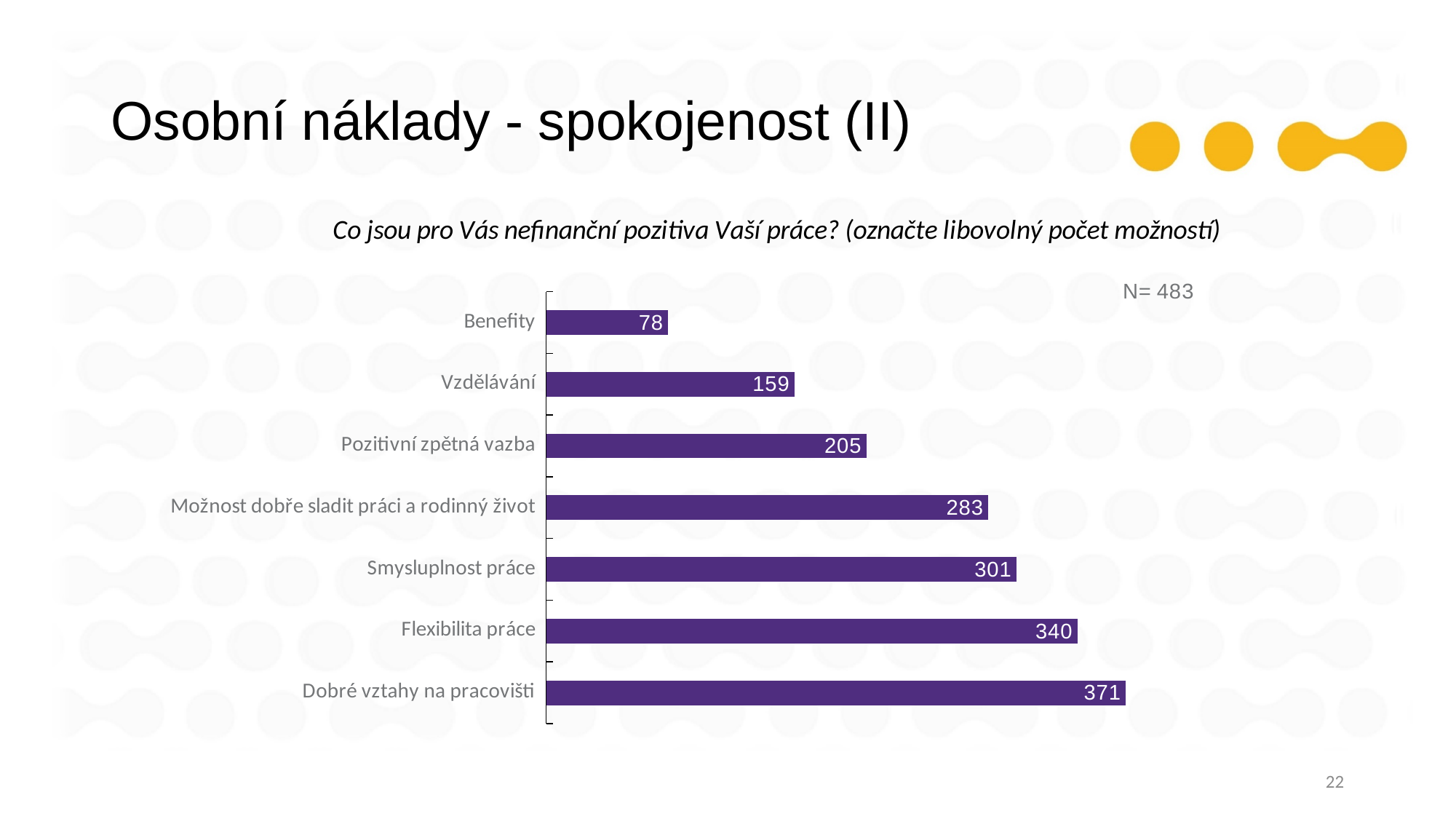

# Osobní náklady - spokojenost (II)

### Chart: Co jsou pro Vás nefinanční pozitiva Vaší práce? (označte libovolný počet možností)

| Category | Total |
|---|---|
| Dobré vztahy na pracovišti | 371.0 |
| Flexibilita práce | 340.0 |
| Smysluplnost práce | 301.0 |
| Možnost dobře sladit práci a rodinný život | 283.0 |
| Pozitivní zpětná vazba | 205.0 |
| Vzdělávání | 159.0 |
| Benefity | 78.0 |
22